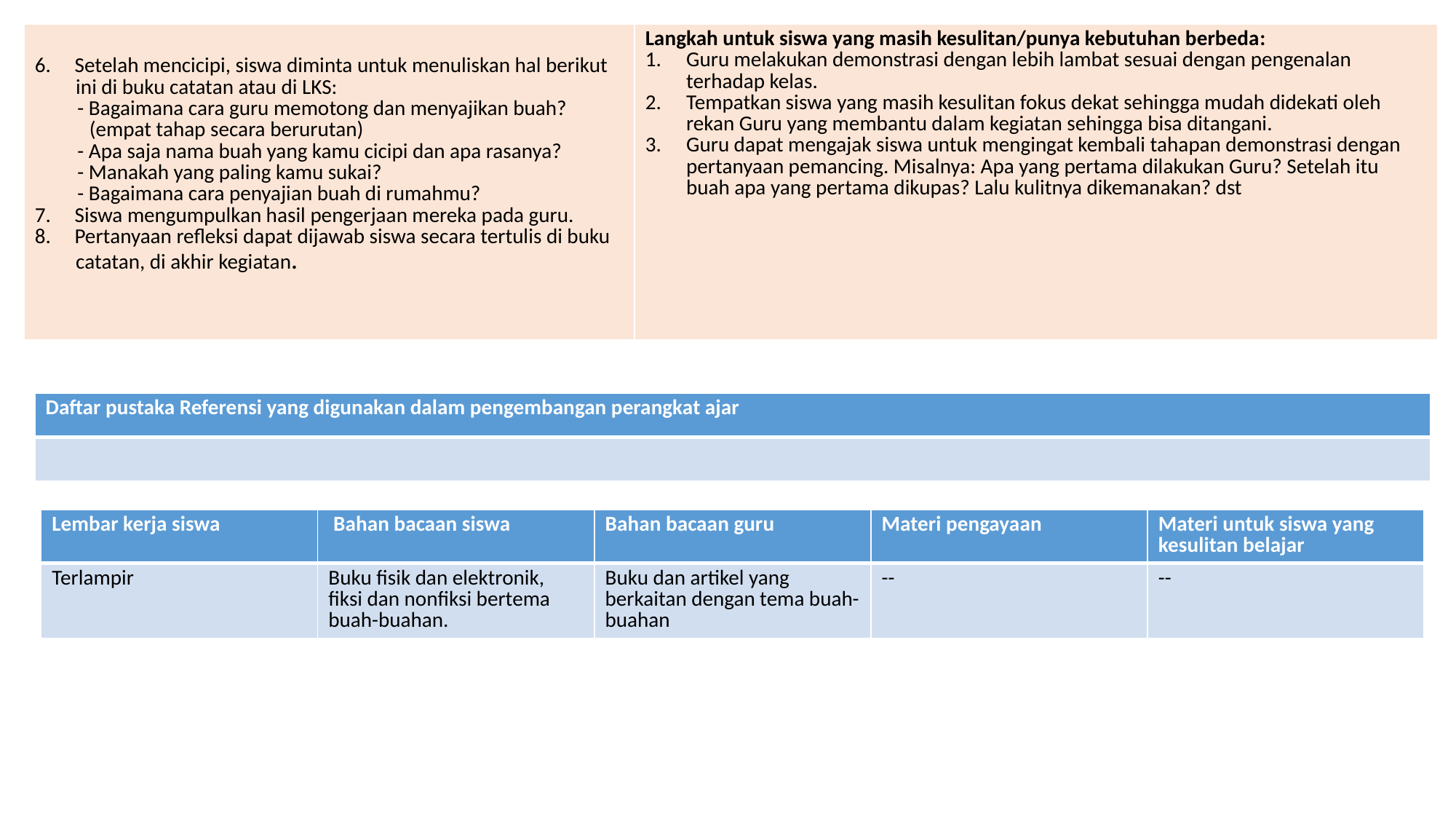

| 6. Setelah mencicipi, siswa diminta untuk menuliskan hal berikut ini di buku catatan atau di LKS: - Bagaimana cara guru memotong dan menyajikan buah? (empat tahap secara berurutan) - Apa saja nama buah yang kamu cicipi dan apa rasanya? - Manakah yang paling kamu sukai? - Bagaimana cara penyajian buah di rumahmu? 7. Siswa mengumpulkan hasil pengerjaan mereka pada guru. 8. Pertanyaan refleksi dapat dijawab siswa secara tertulis di buku catatan, di akhir kegiatan. | Langkah untuk siswa yang masih kesulitan/punya kebutuhan berbeda: Guru melakukan demonstrasi dengan lebih lambat sesuai dengan pengenalan terhadap kelas. Tempatkan siswa yang masih kesulitan fokus dekat sehingga mudah didekati oleh rekan Guru yang membantu dalam kegiatan sehingga bisa ditangani. Guru dapat mengajak siswa untuk mengingat kembali tahapan demonstrasi dengan pertanyaan pemancing. Misalnya: Apa yang pertama dilakukan Guru? Setelah itu buah apa yang pertama dikupas? Lalu kulitnya dikemanakan? dst |
| --- | --- |
| Daftar pustaka Referensi yang digunakan dalam pengembangan perangkat ajar |
| --- |
|  |
| Lembar kerja siswa | Bahan bacaan siswa | Bahan bacaan guru | Materi pengayaan | Materi untuk siswa yang kesulitan belajar |
| --- | --- | --- | --- | --- |
| Terlampir | Buku fisik dan elektronik, fiksi dan nonfiksi bertema buah-buahan. | Buku dan artikel yang berkaitan dengan tema buah-buahan | -- | -- |